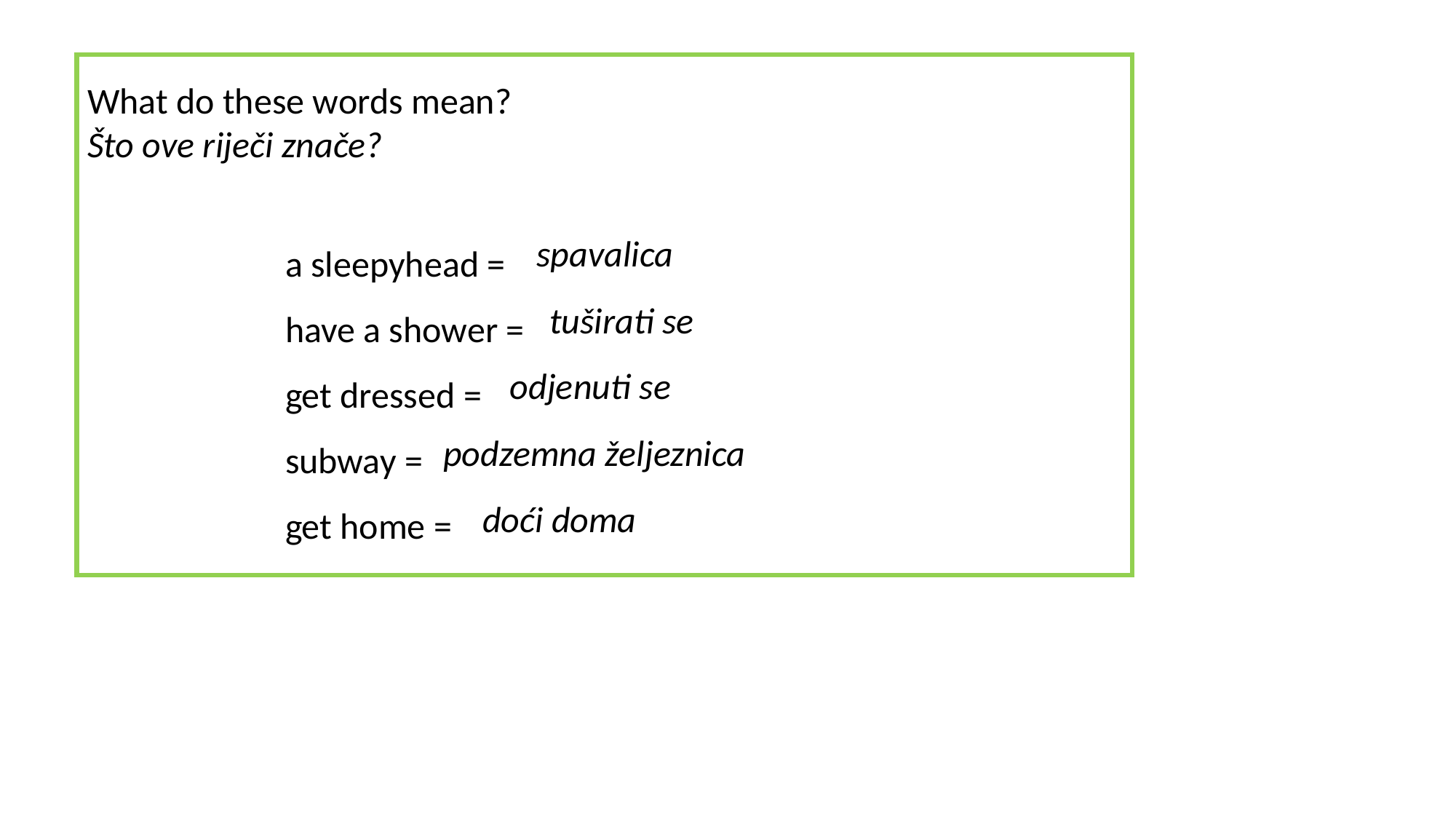

What do these words mean?
Što ove riječi znače?

a sleepyhead =
have a shower =
get dressed =
subway =
get home =

spavalica
tuširati se
odjenuti se
podzemna željeznica
doći doma